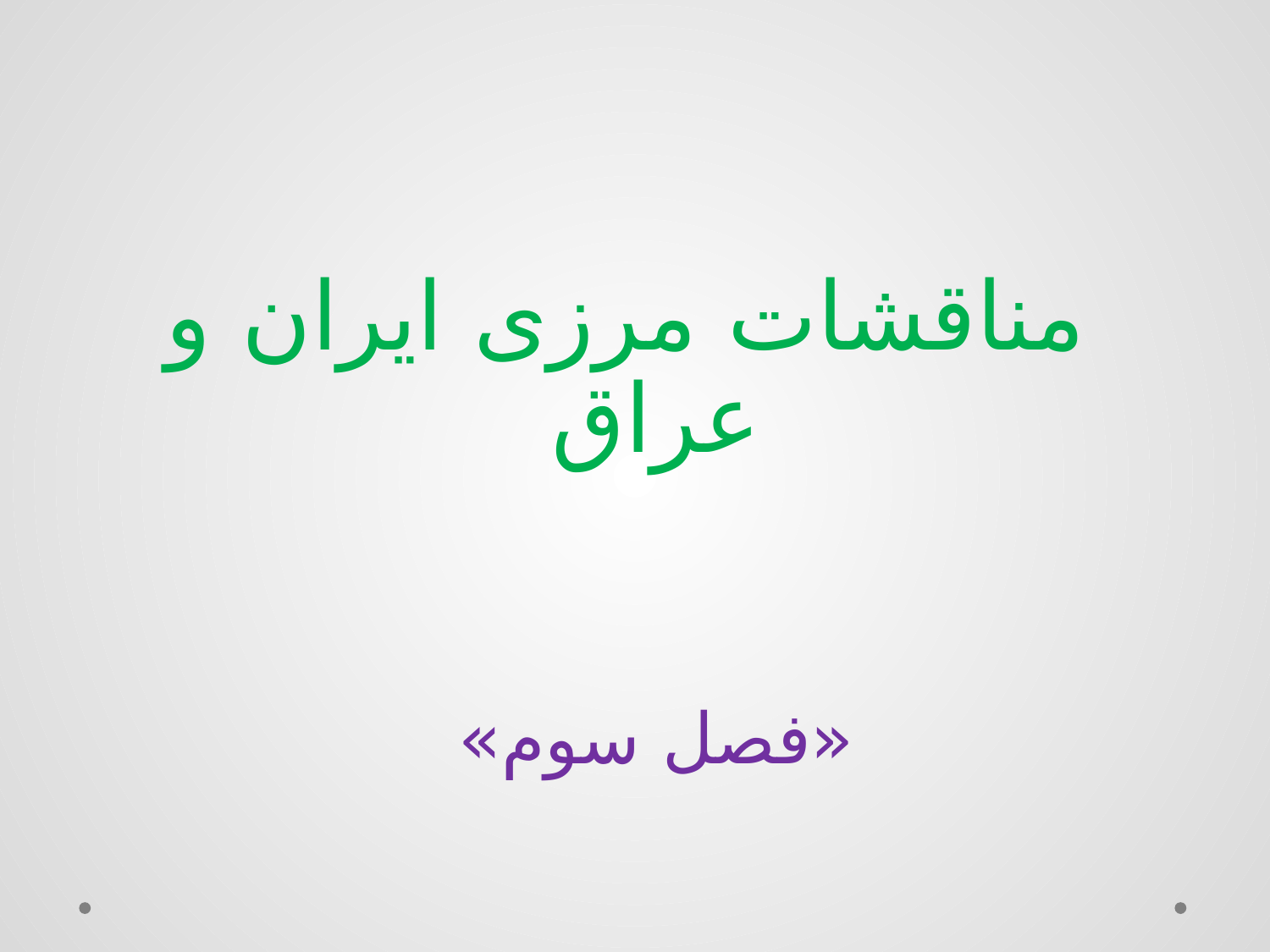

# مناقشات مرزی ایران و عراق «فصل سوم»